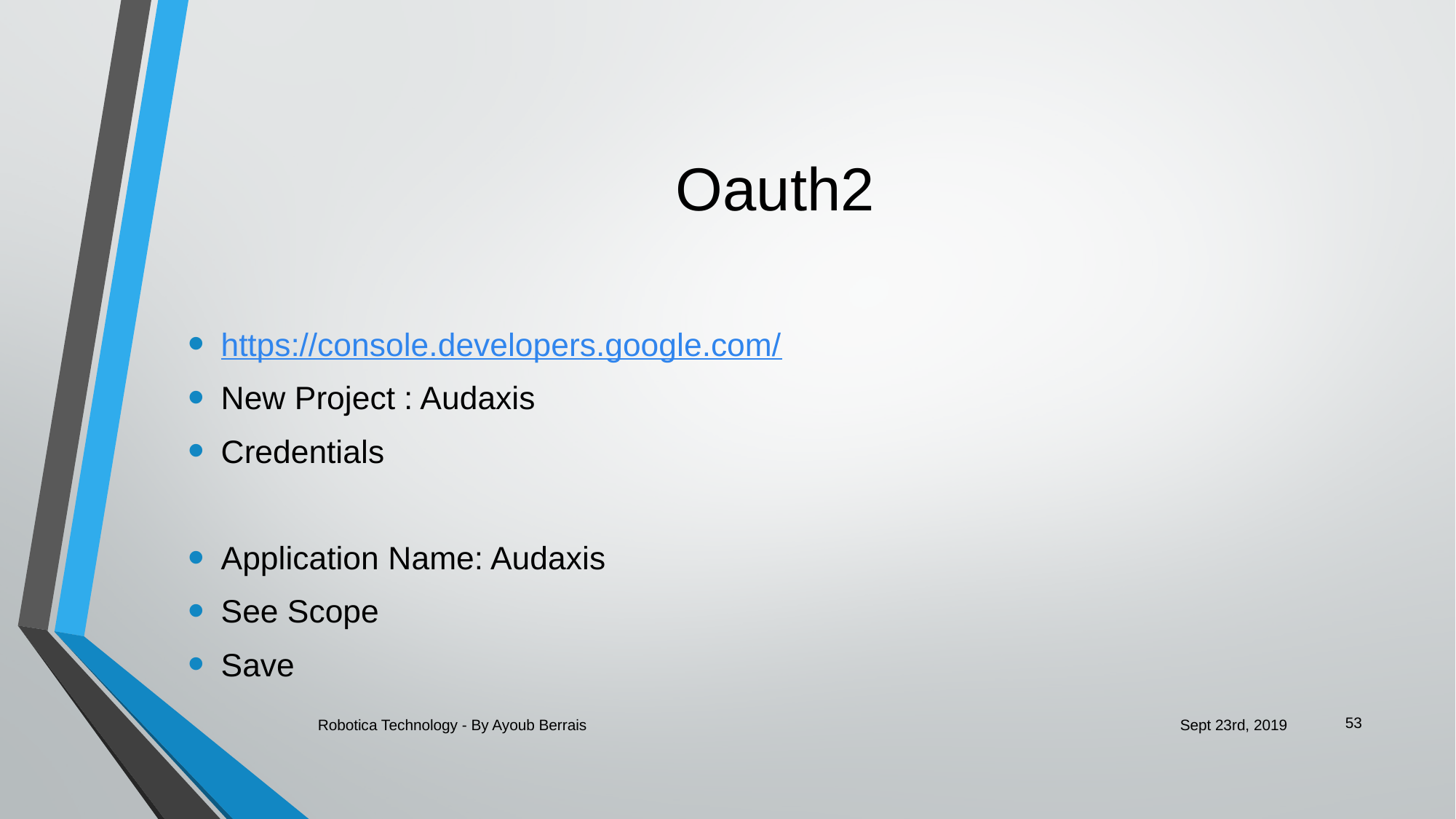

# Oauth2
https://console.developers.google.com/
New Project : Audaxis
Credentials

Application Name: Audaxis
See Scope
Save

53
Robotica Technology - By Ayoub Berrais
Sept 23rd, 2019